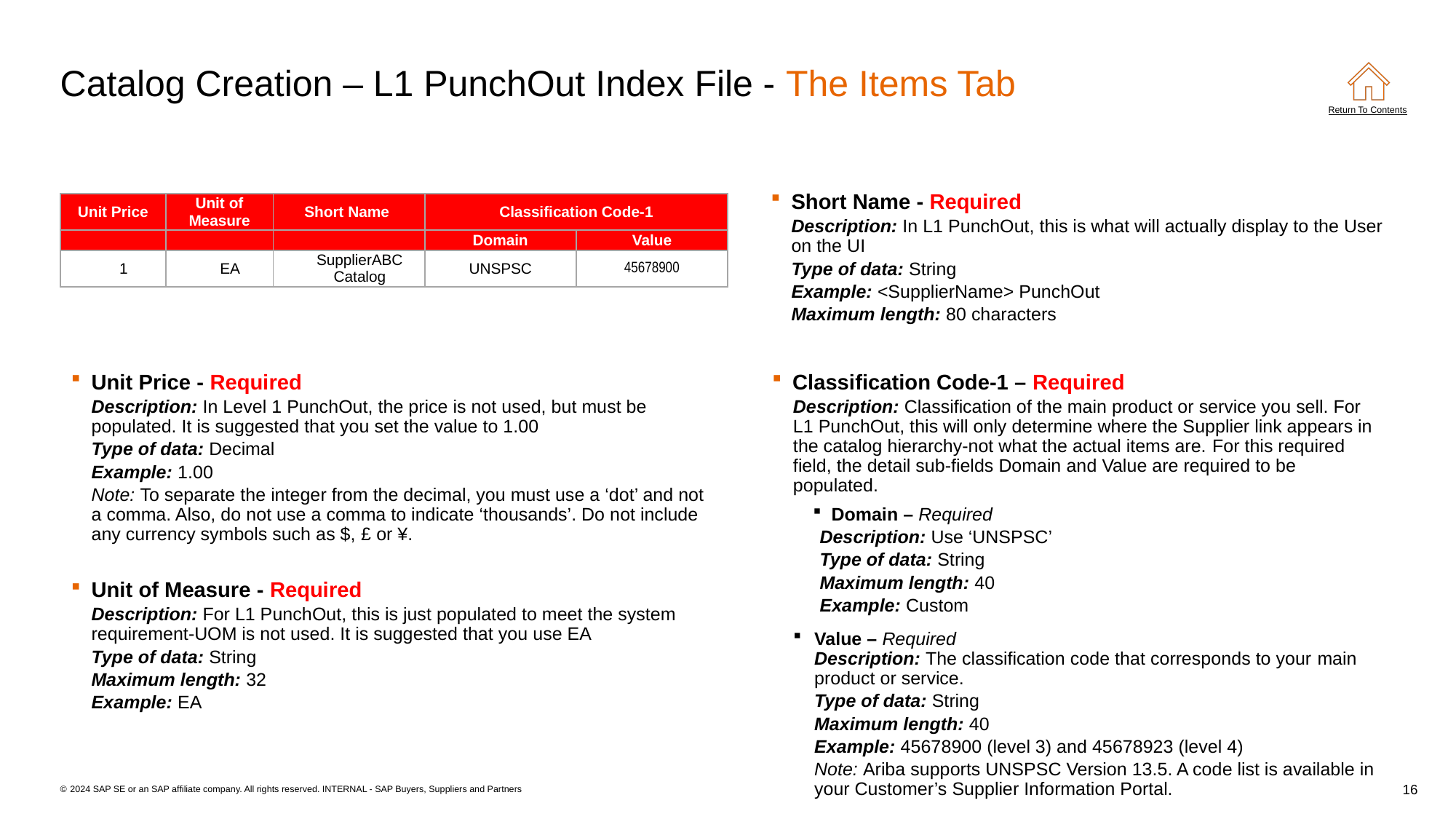

# Catalog Creation – L1 PunchOut Index File - The Items Tab
| Unit Price | Unit of Measure | Short Name | Classification Code-1 |  |
| --- | --- | --- | --- | --- |
|  |  |  | Domain | Value |
| 1 | EA | SupplierABC Catalog | UNSPSC | 45678900 |
Short Name - Required
Description: In L1 PunchOut, this is what will actually display to the User on the UI
Type of data: String
Example: <SupplierName> PunchOut
Maximum length: 80 characters

Unit Price - Required
Description: In Level 1 PunchOut, the price is not used, but must be populated. It is suggested that you set the value to 1.00
Type of data: Decimal
Example: 1.00
Note: To separate the integer from the decimal, you must use a ‘dot’ and not a comma. Also, do not use a comma to indicate ‘thousands’. Do not include any currency symbols such as $, £ or ¥.
Unit of Measure - Required
Description: For L1 PunchOut, this is just populated to meet the system requirement-UOM is not used. It is suggested that you use EA
Type of data: String
Maximum length: 32
Example: EA

Classification Code-1 – Required
Description: Classification of the main product or service you sell. For L1 PunchOut, this will only determine where the Supplier link appears in the catalog hierarchy-not what the actual items are. For this required field, the detail sub-fields Domain and Value are required to be populated.
  Domain – Required
Description: Use ‘UNSPSC’
Type of data: String
Maximum length: 40
Example: Custom
Value – Required
Description: The classification code that corresponds to your main product or service.
Type of data: String
Maximum length: 40
Example: 45678900 (level 3) and 45678923 (level 4)
Note: Ariba supports UNSPSC Version 13.5. A code list is available in your Customer’s Supplier Information Portal.